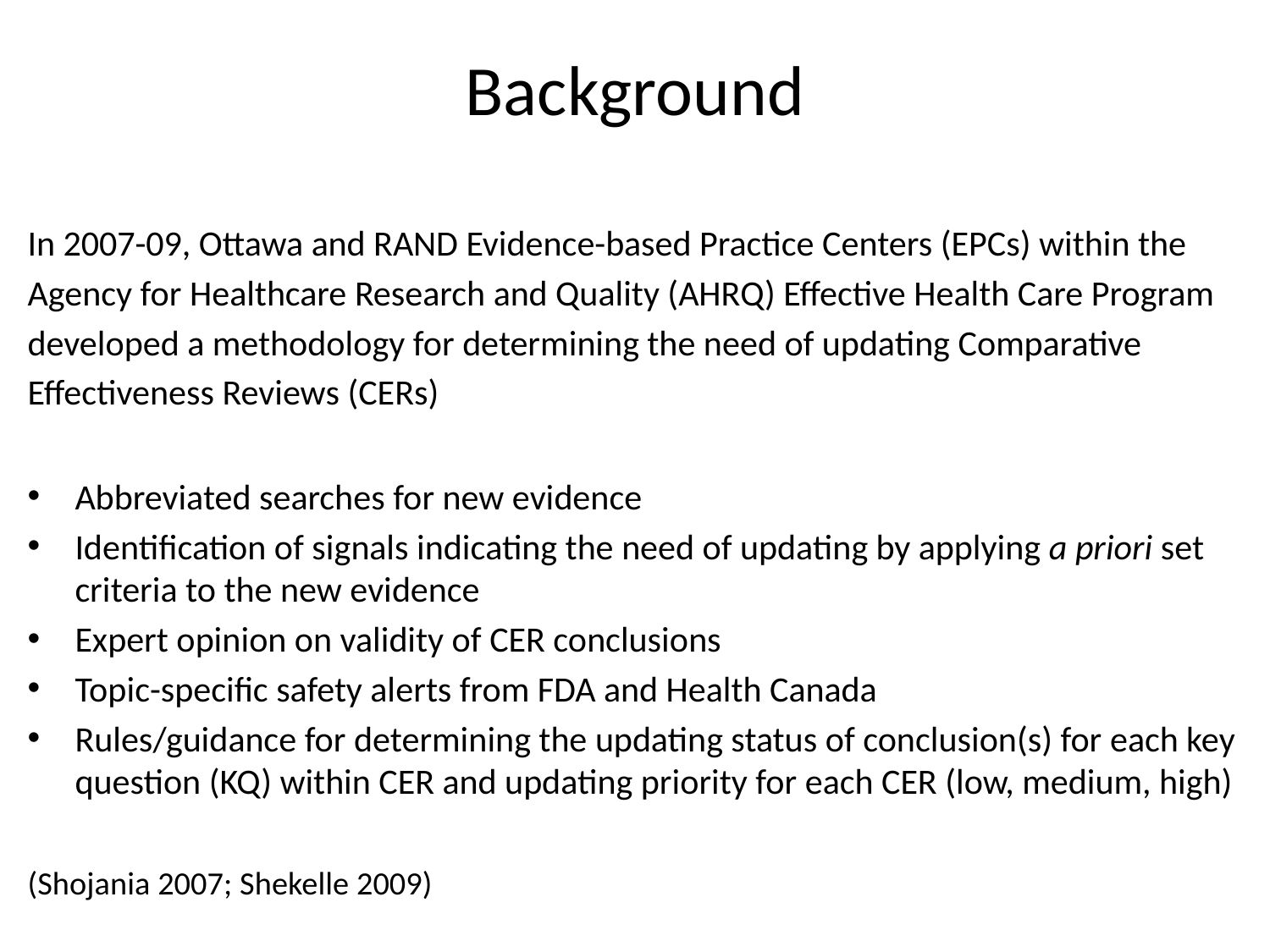

# Background

In 2007-09, Ottawa and RAND Evidence-based Practice Centers (EPCs) within the
Agency for Healthcare Research and Quality (AHRQ) Effective Health Care Program
developed a methodology for determining the need of updating Comparative
Effectiveness Reviews (CERs)

Abbreviated searches for new evidence
Identification of signals indicating the need of updating by applying a priori set criteria to the new evidence
Expert opinion on validity of CER conclusions
Topic-specific safety alerts from FDA and Health Canada
Rules/guidance for determining the updating status of conclusion(s) for each key question (KQ) within CER and updating priority for each CER (low, medium, high)

(Shojania 2007; Shekelle 2009)